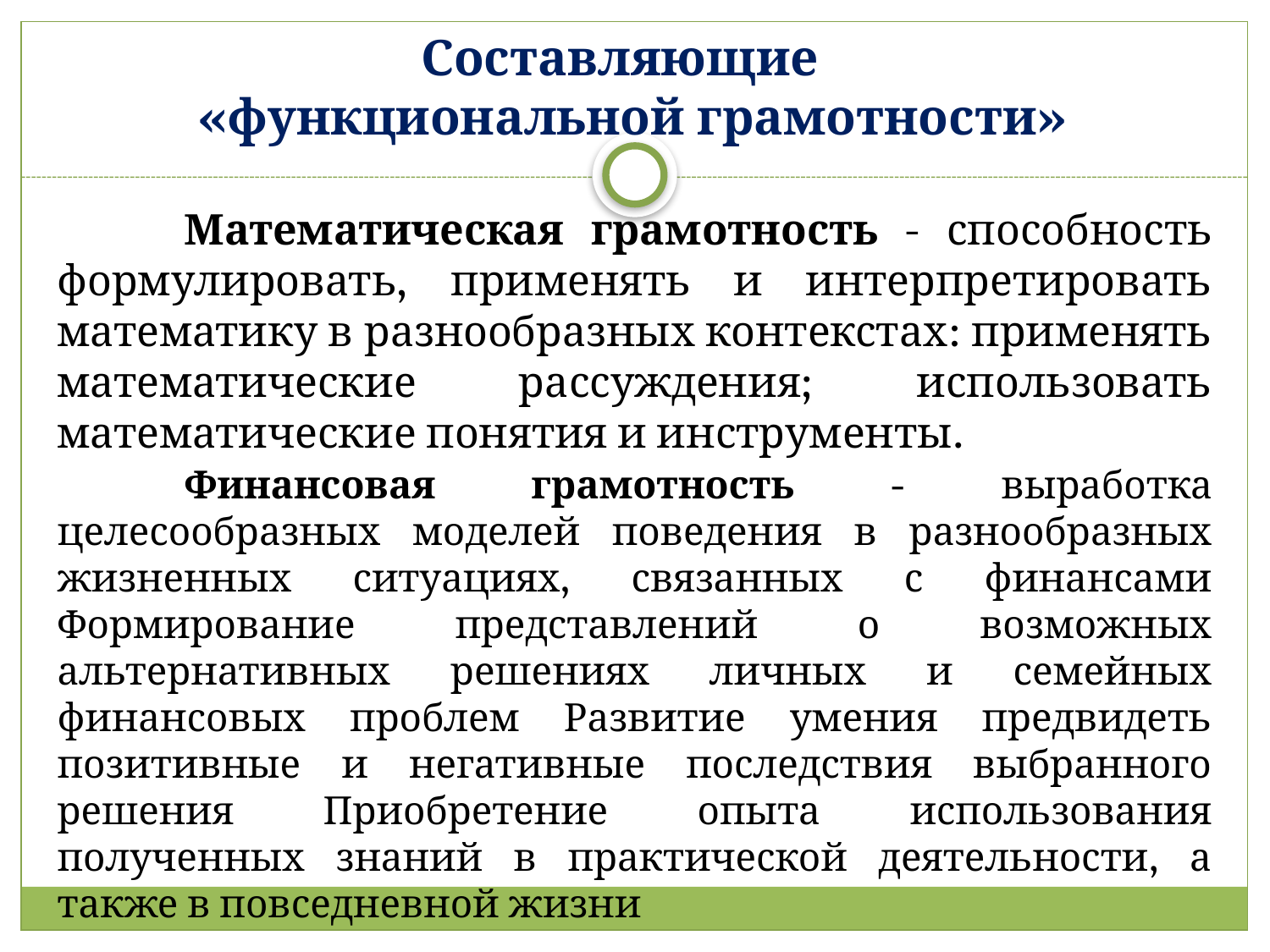

Составляющие
«функциональной грамотности»
	Математическая грамотность - способность формулировать, применять и интерпретировать математику в разнообразных контекстах: применять математические рассуждения; использовать математические понятия и инструменты.
	Финансовая грамотность - выработка целесообразных моделей поведения в разнообразных жизненных ситуациях, связанных с финансами Формирование представлений о возможных альтернативных решениях личных и семейных финансовых проблем Развитие умения предвидеть позитивные и негативные последствия выбранного решения Приобретение опыта использования полученных знаний в практической деятельности, а также в повседневной жизни